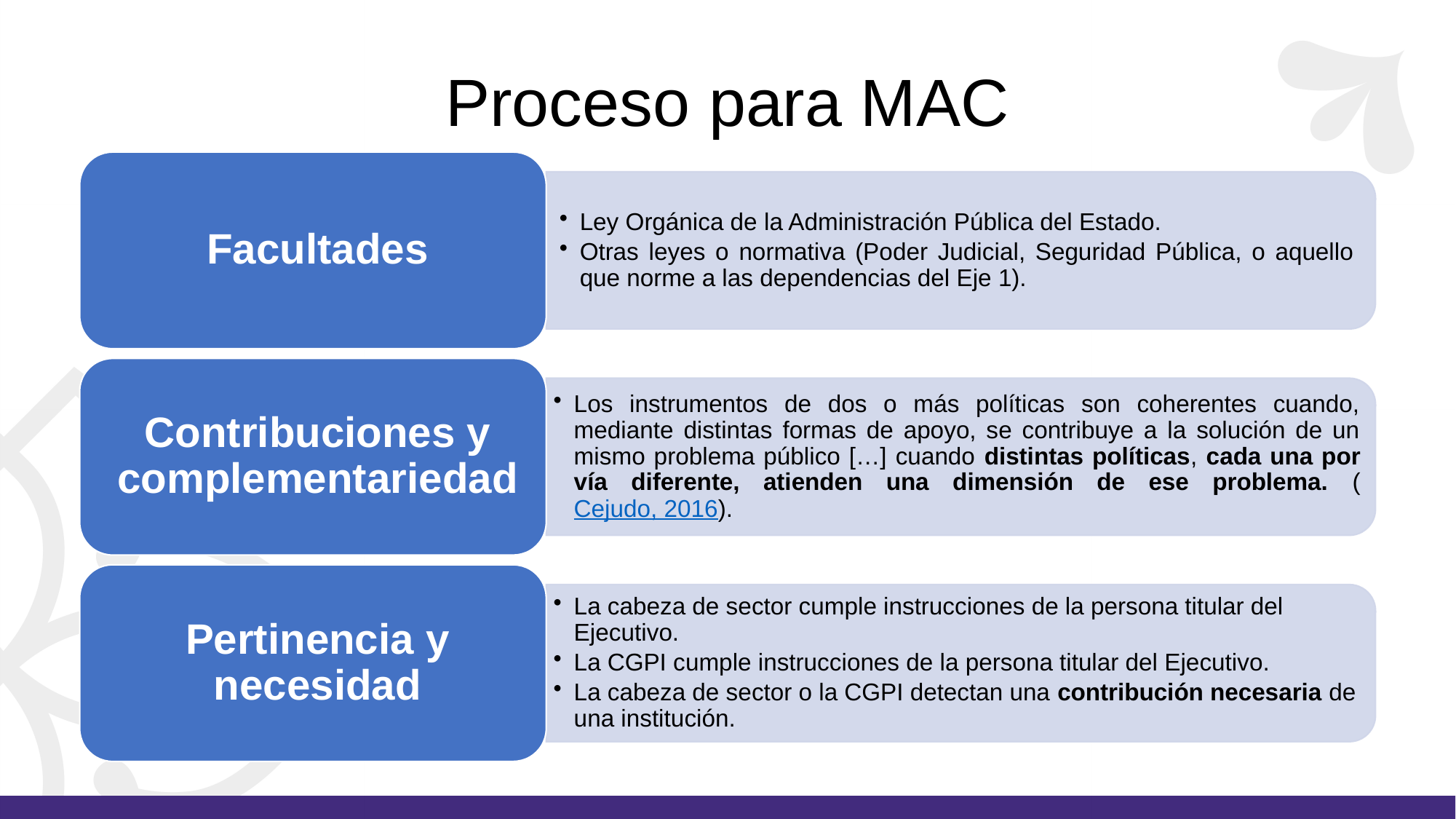

# Proceso para MAC
Ley Orgánica de la Administración Pública del Estado.
Otras leyes o normativa (Poder Judicial, Seguridad Pública, o aquello que norme a las dependencias del Eje 1).
Facultades
Los instrumentos de dos o más políticas son coherentes cuando, mediante distintas formas de apoyo, se contribuye a la solución de un mismo problema público […] cuando distintas políticas, cada una por vía diferente, atienden una dimensión de ese problema. (Cejudo, 2016).
Contribuciones y complementariedad
La cabeza de sector cumple instrucciones de la persona titular del Ejecutivo.
La CGPI cumple instrucciones de la persona titular del Ejecutivo.
La cabeza de sector o la CGPI detectan una contribución necesaria de una institución.
Pertinencia y necesidad